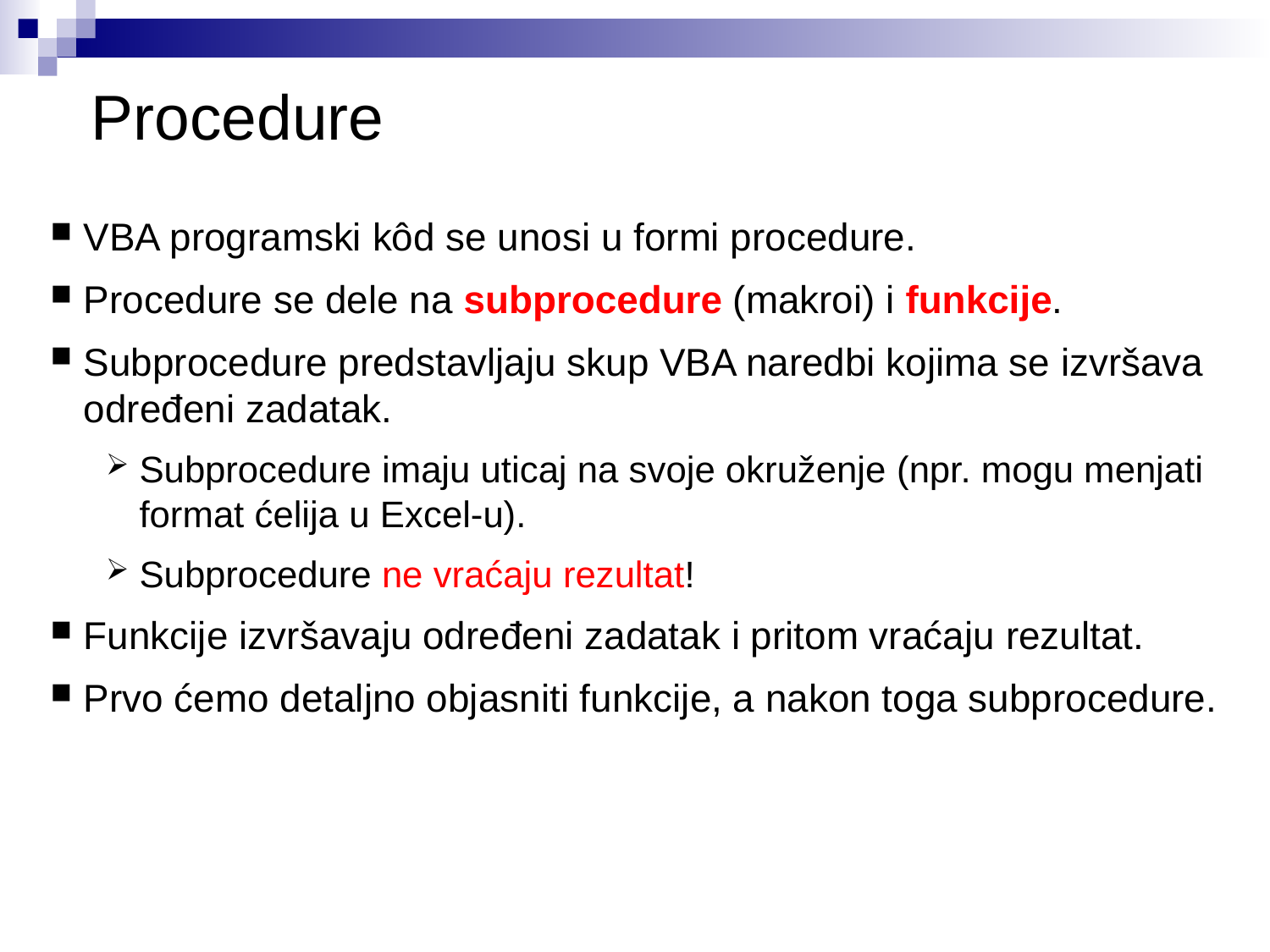

# Procedure
VBA programski kôd se unosi u formi procedure.
Procedure se dele na subprocedure (makroi) i funkcije.
Subprocedure predstavljaju skup VBA naredbi kojima se izvršava određeni zadatak.
Subprocedure imaju uticaj na svoje okruženje (npr. mogu menjati format ćelija u Excel-u).
Subprocedure ne vraćaju rezultat!
Funkcije izvršavaju određeni zadatak i pritom vraćaju rezultat.
Prvo ćemo detaljno objasniti funkcije, a nakon toga subprocedure.